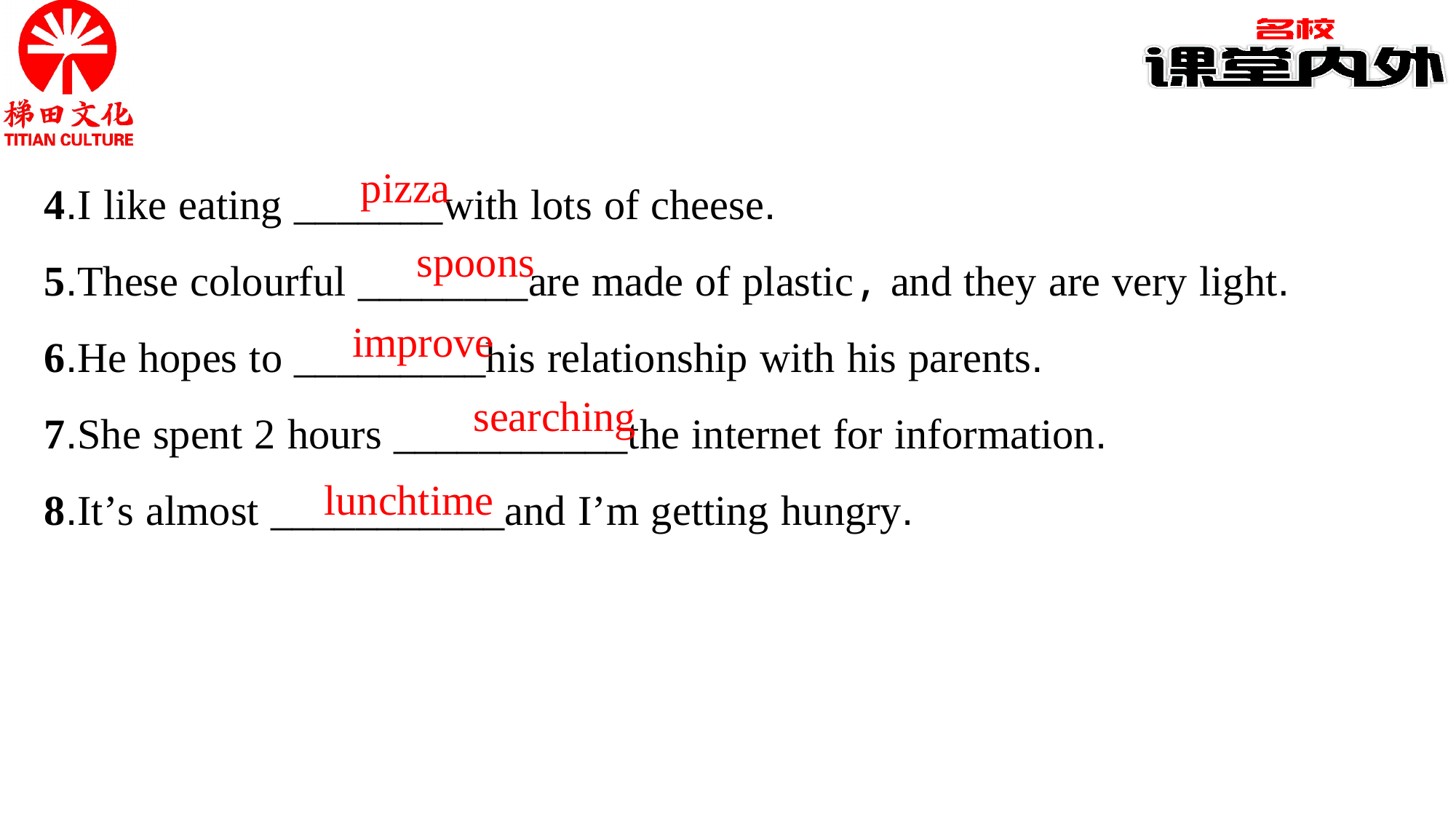

4.I like eating _______with lots of cheese.
5.These colourful ________are made of plastic, and they are very light.
6.He hopes to _________his relationship with his parents.
7.She spent 2 hours ___________the internet for information.
8.It’s almost ___________and I’m getting hungry.
pizza
spoons
improve
searching
lunchtime